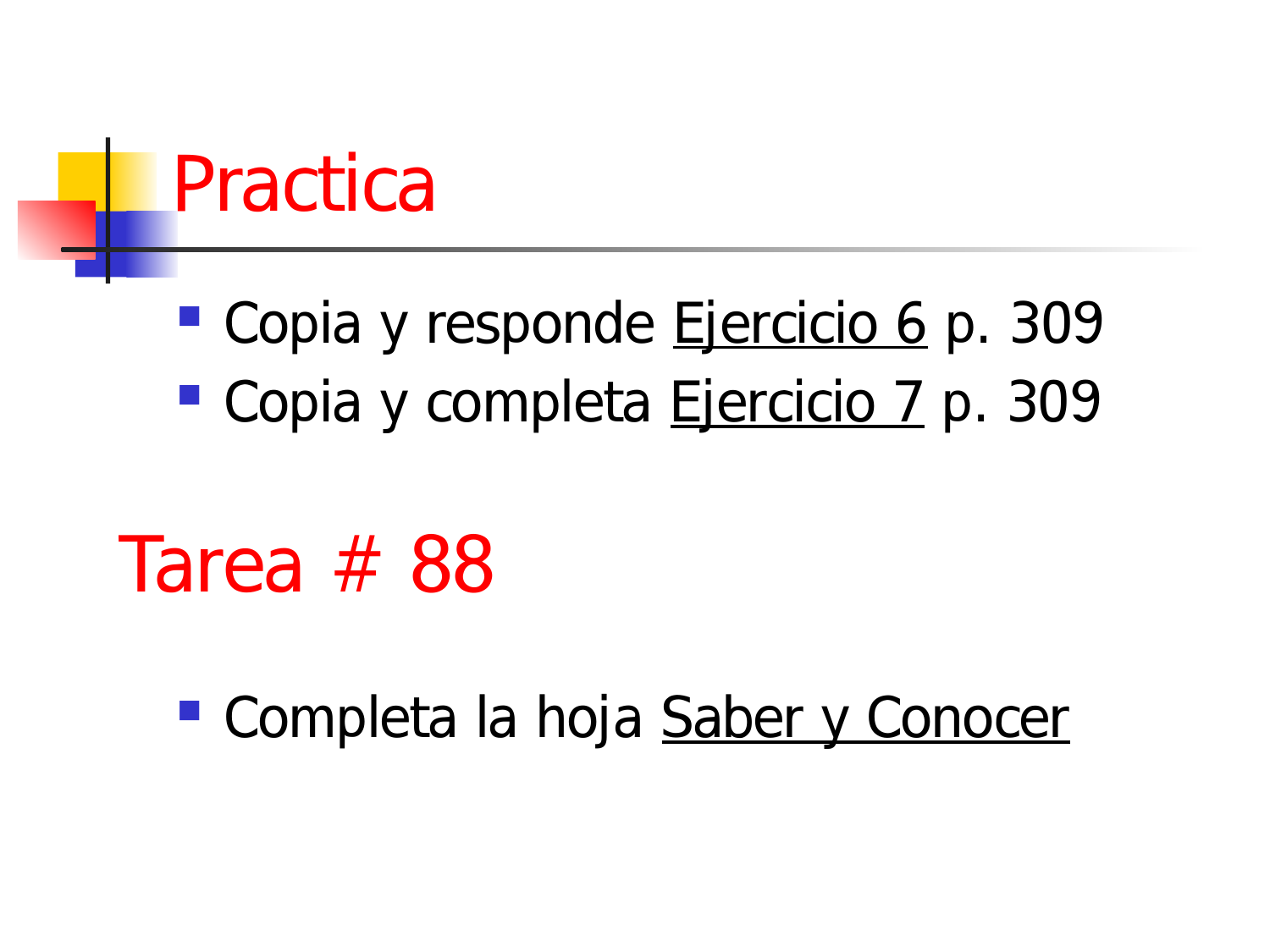

Practica
Copia y responde Ejercicio 6 p. 309
Copia y completa Ejercicio 7 p. 309

Completa la hoja Saber y Conocer
# Tarea # 88